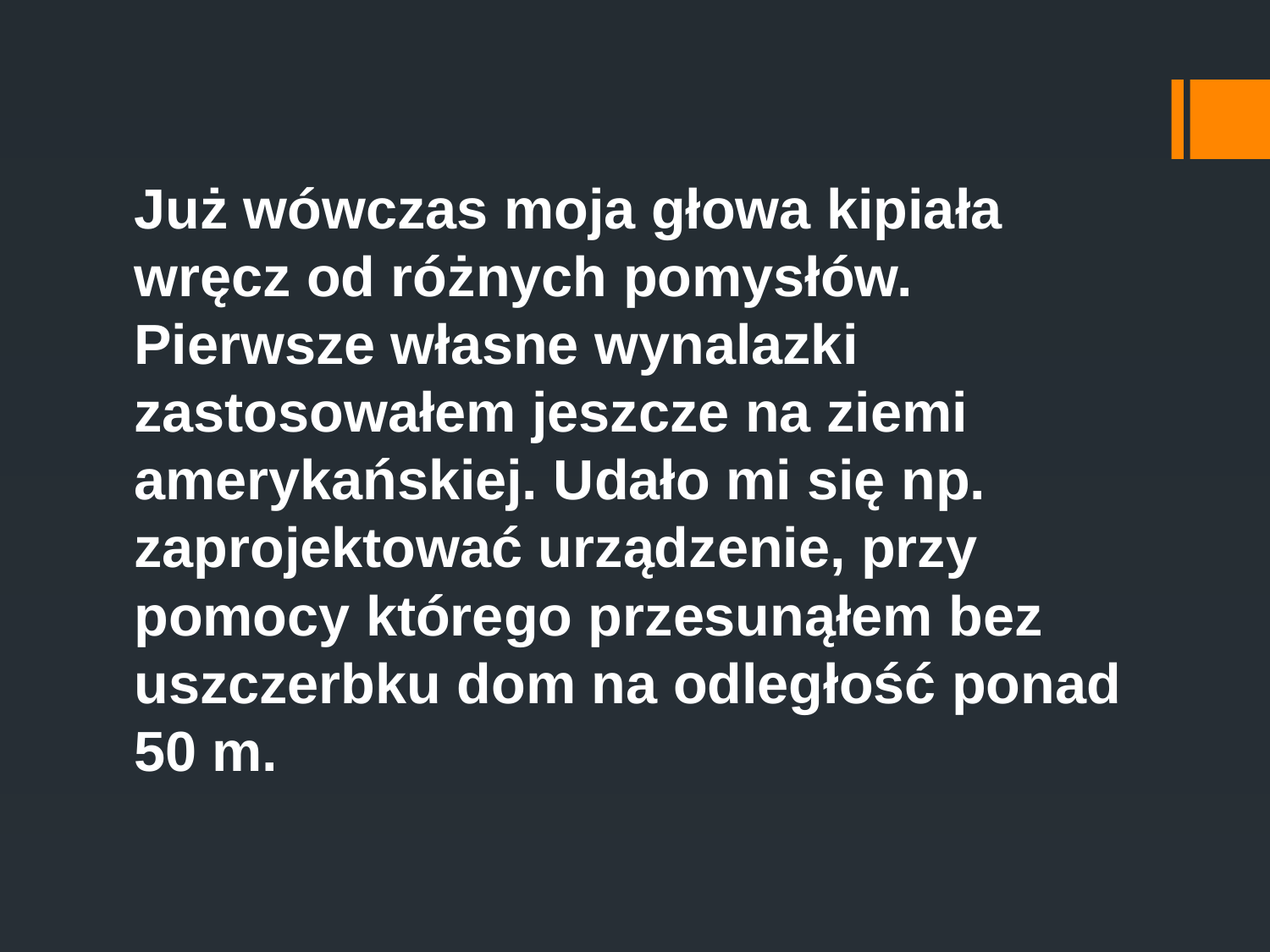

Już wówczas moja głowa kipiała wręcz od różnych pomysłów. Pierwsze własne wynalazki zastosowałem jeszcze na ziemi amerykańskiej. Udało mi się np. zaprojektować urządzenie, przy pomocy którego przesunąłem bez uszczerbku dom na odległość ponad 50 m.